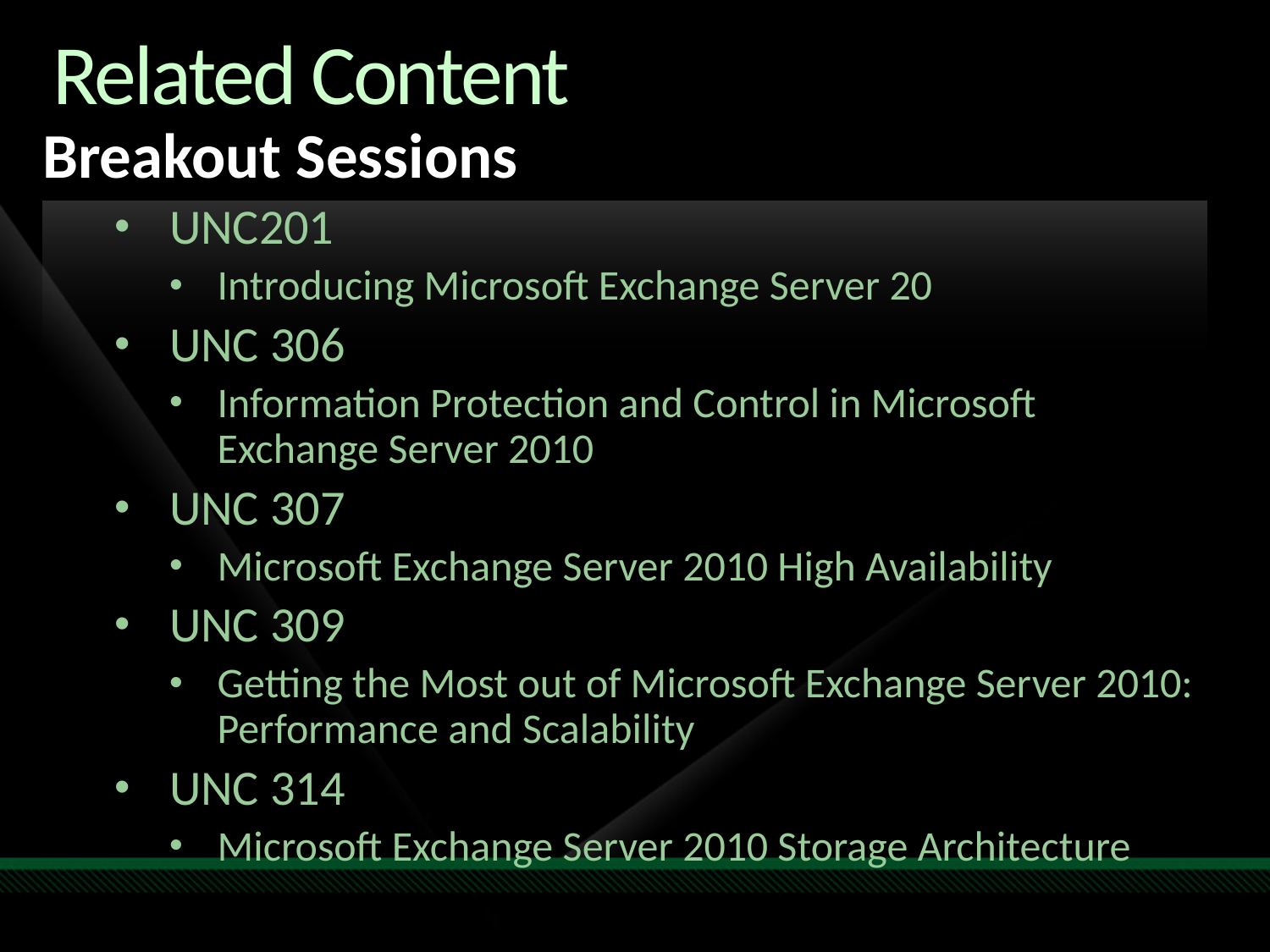

Required Slide
Speakers,
please list the Breakout Sessions,
TLC Interactive Theaters and Labs
that are related to your session.
# Related Content

Breakout Sessions
UNC201
Introducing Microsoft Exchange Server 20
UNC 306
Information Protection and Control in Microsoft Exchange Server 2010
UNC 307
Microsoft Exchange Server 2010 High Availability
UNC 309
Getting the Most out of Microsoft Exchange Server 2010: Performance and Scalability
UNC 314
Microsoft Exchange Server 2010 Storage Architecture